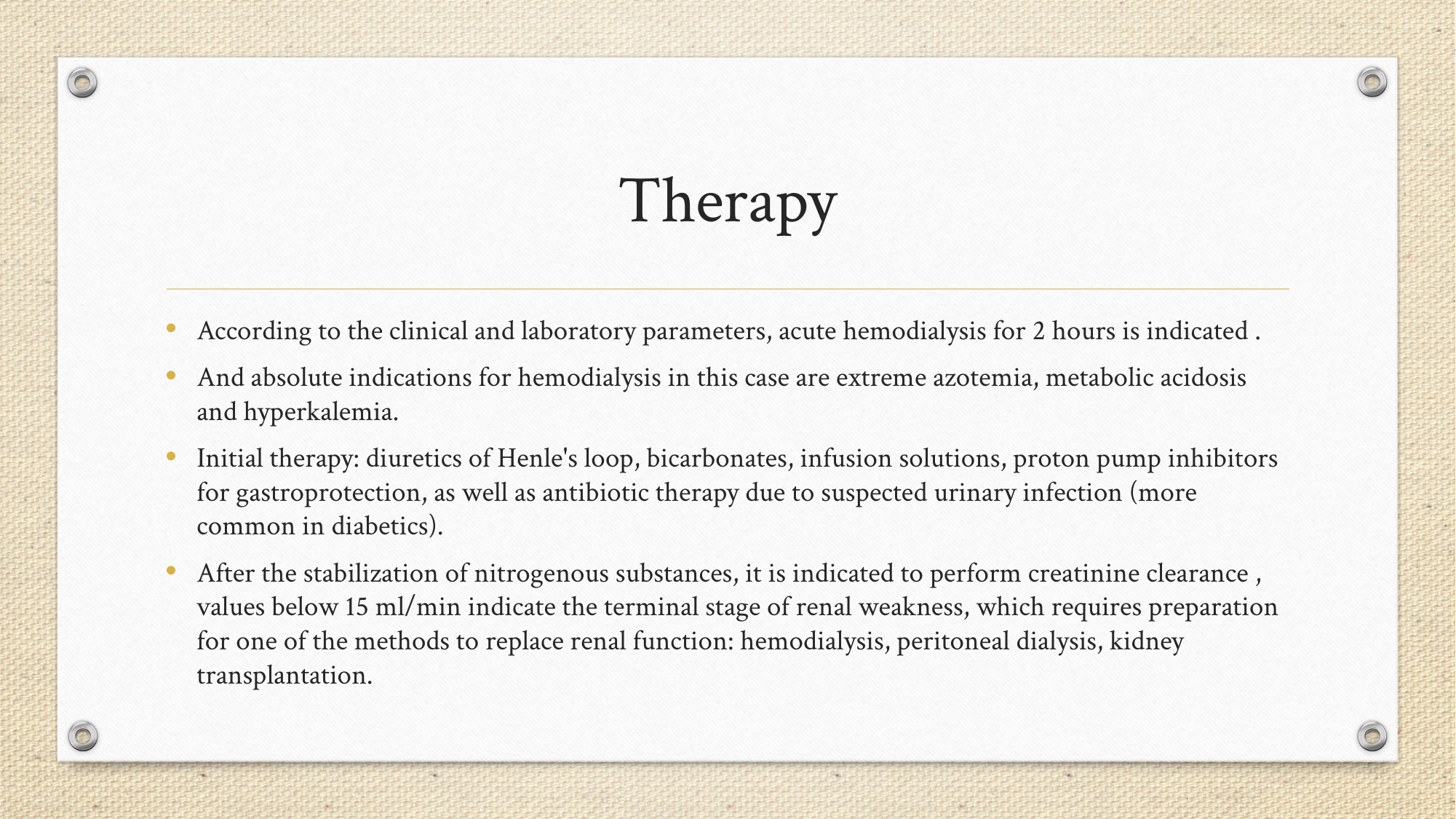

# Therapy
According to the clinical and laboratory parameters, acute hemodialysis for 2 hours is indicated .
And absolute indications for hemodialysis in this case are extreme azotemia, metabolic acidosis and hyperkalemia.
Initial therapy: diuretics of Henle's loop, bicarbonates, infusion solutions, proton pump inhibitors for gastroprotection, as well as antibiotic therapy due to suspected urinary infection (more common in diabetics).
After the stabilization of nitrogenous substances, it is indicated to perform creatinine clearance , values below 15 ml/min indicate the terminal stage of renal weakness, which requires preparation for one of the methods to replace renal function: hemodialysis, peritoneal dialysis, kidney transplantation.